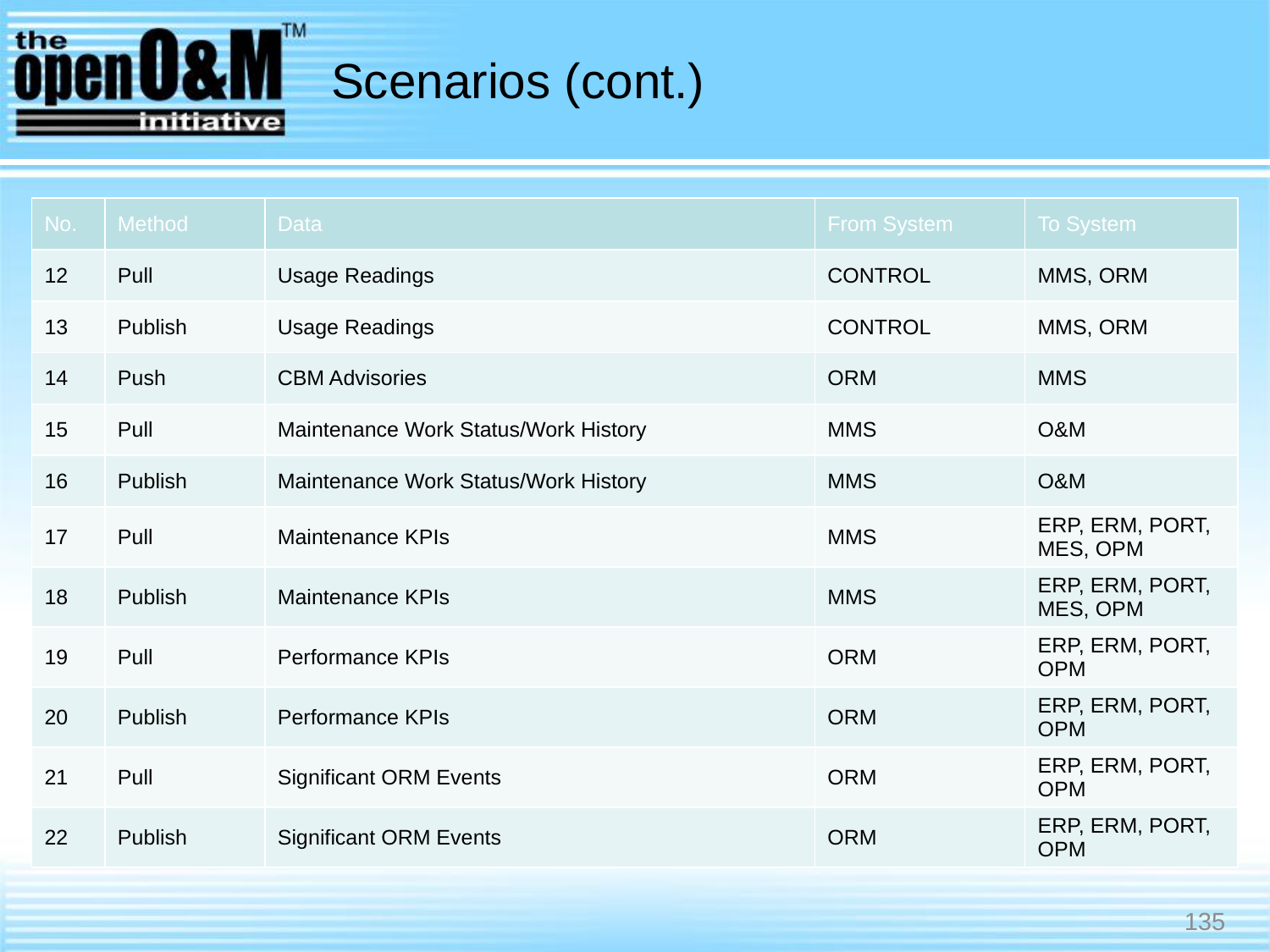

# Scenarios (cont.)
| No. | Method | Data | From System | To System |
| --- | --- | --- | --- | --- |
| 12 | Pull | Usage Readings | CONTROL | MMS, ORM |
| 13 | Publish | Usage Readings | CONTROL | MMS, ORM |
| 14 | Push | CBM Advisories | ORM | MMS |
| 15 | Pull | Maintenance Work Status/Work History | MMS | O&M |
| 16 | Publish | Maintenance Work Status/Work History | MMS | O&M |
| 17 | Pull | Maintenance KPIs | MMS | ERP, ERM, PORT, MES, OPM |
| 18 | Publish | Maintenance KPIs | MMS | ERP, ERM, PORT, MES, OPM |
| 19 | Pull | Performance KPIs | ORM | ERP, ERM, PORT, OPM |
| 20 | Publish | Performance KPIs | ORM | ERP, ERM, PORT, OPM |
| 21 | Pull | Significant ORM Events | ORM | ERP, ERM, PORT, OPM |
| 22 | Publish | Significant ORM Events | ORM | ERP, ERM, PORT, OPM |
135